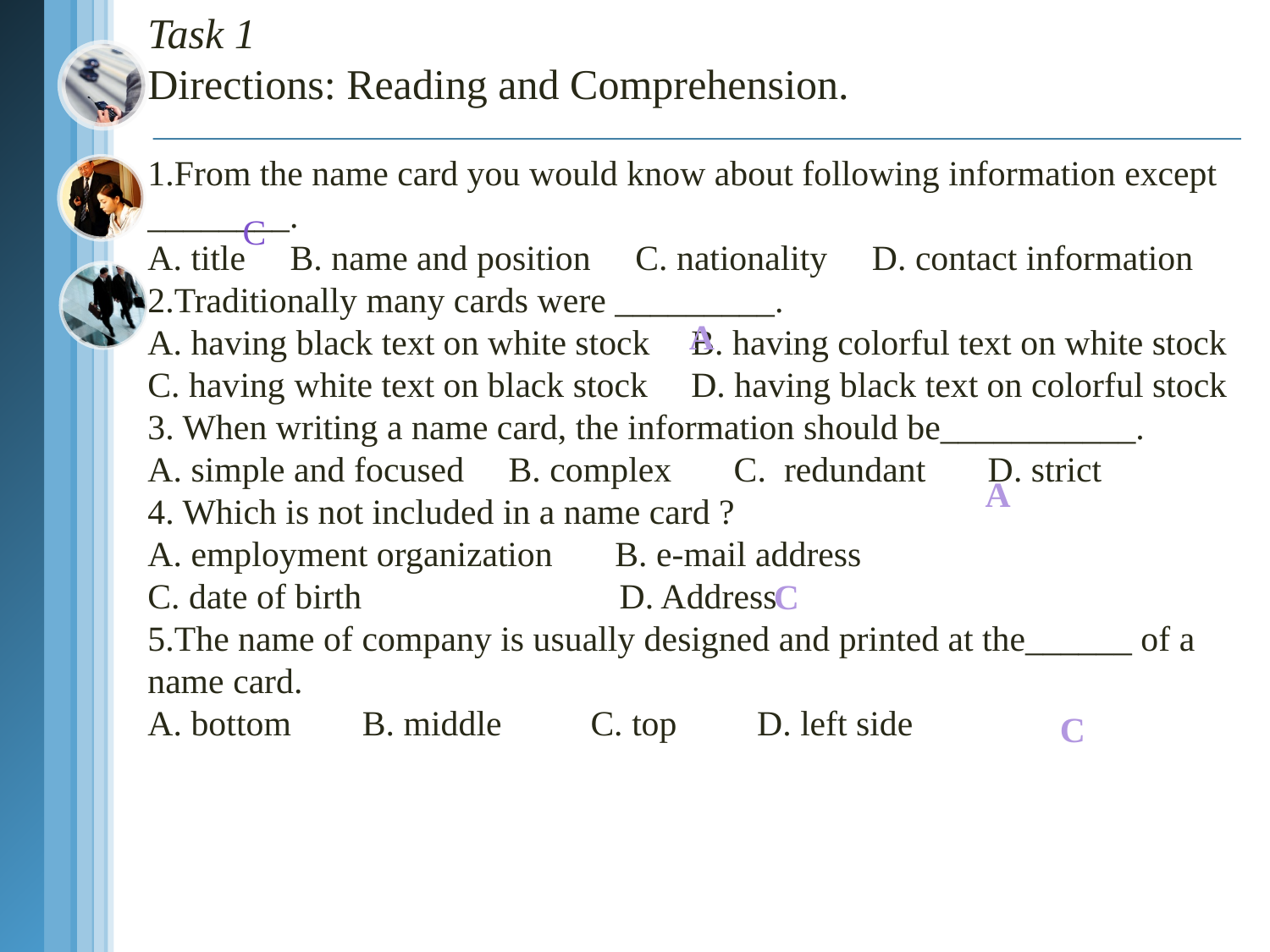

Task 1
Directions: Reading and Comprehension.

1.From the name card you would know about following information except ________.
A. title     B. name and position     C. nationality     D. contact information
2.Traditionally many cards were _________.
A. having black text on white stock	    B. having colorful text on white stock
C. having white text on black stock	    D. having black text on colorful stock
3. When writing a name card, the information should be___________.
A. simple and focused     B. complex       C.  redundant       D. strict
4. Which is not included in a name card ?
A. employment organization       B. e-mail address
C. date of birth                             D. Address
5.The name of company is usually designed and printed at the______ of a name card.
A. bottom        B. middle          C. top         D. left side

C
A
A
C
C